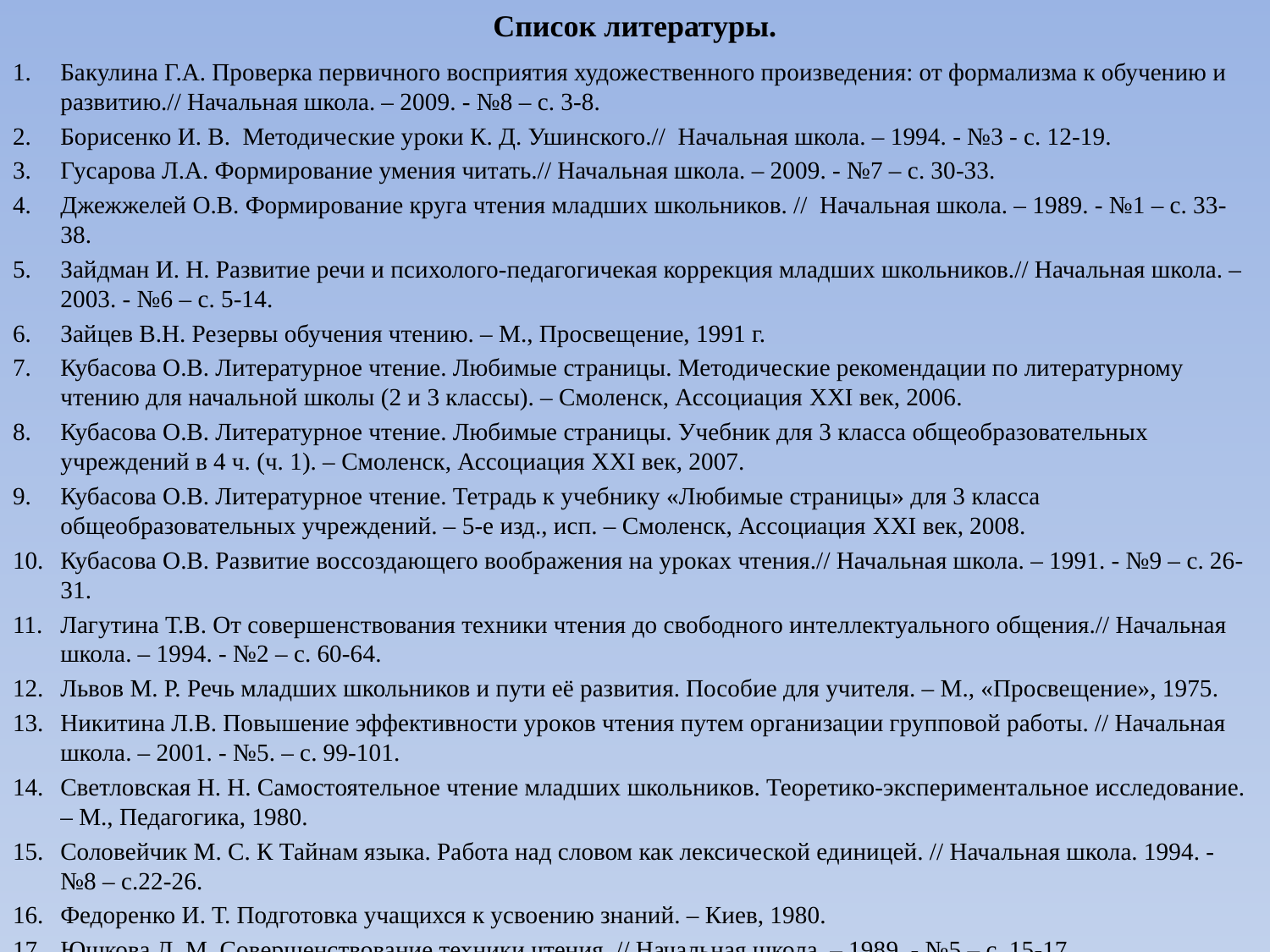

# Список литературы.
Бакулина Г.А. Проверка первичного восприятия художественного произведения: от формализма к обучению и развитию.// Начальная школа. – 2009. - №8 – с. 3-8.
Борисенко И. В.  Методические уроки К. Д. Ушинского.//  Начальная школа. – 1994. - №3 - с. 12-19.
Гусарова Л.А. Формирование умения читать.// Начальная школа. – 2009. - №7 – с. 30-33.
Джежжелей О.В. Формирование круга чтения младших школьников. //  Начальная школа. – 1989. - №1 – с. 33-38.
Зайдман И. Н. Развитие речи и психолого-педагогичекая коррекция младших школьников.// Начальная школа. – 2003. - №6 – с. 5-14.
Зайцев В.Н. Резервы обучения чтению. – М., Просвещение, 1991 г.
Кубасова О.В. Литературное чтение. Любимые страницы. Методические рекомендации по литературному чтению для начальной школы (2 и 3 классы). – Смоленск, Ассоциация XXI век, 2006.
Кубасова О.В. Литературное чтение. Любимые страницы. Учебник для 3 класса общеобразовательных учреждений в 4 ч. (ч. 1). – Смоленск, Ассоциация XXI век, 2007.
Кубасова О.В. Литературное чтение. Тетрадь к учебнику «Любимые страницы» для 3 класса общеобразовательных учреждений. – 5-е изд., исп. – Смоленск, Ассоциация XXI век, 2008.
Кубасова О.В. Развитие воссоздающего воображения на уроках чтения.// Начальная школа. – 1991. - №9 – с. 26-31.
Лагутина Т.В. От совершенствования техники чтения до свободного интеллектуального общения.// Начальная школа. – 1994. - №2 – с. 60-64.
Львов М. Р. Речь младших школьников и пути её развития. Пособие для учителя. – М., «Просвещение», 1975.
Никитина Л.В. Повышение эффективности уроков чтения путем организации групповой работы. // Начальная школа. – 2001. - №5. – с. 99-101.
Светловская Н. Н. Самостоятельное чтение младших школьников. Теоретико-экспериментальное исследование. – М., Педагогика, 1980.
Соловейчик М. С. К Тайнам языка. Работа над словом как лексической единицей. // Начальная школа. 1994. - №8 – с.22-26.
Федоренко И. Т. Подготовка учащихся к усвоению знаний. – Киев, 1980.
Юшкова Л. М. Совершенствование техники чтения. // Начальная школа. – 1989. - №5 – с. 15-17.